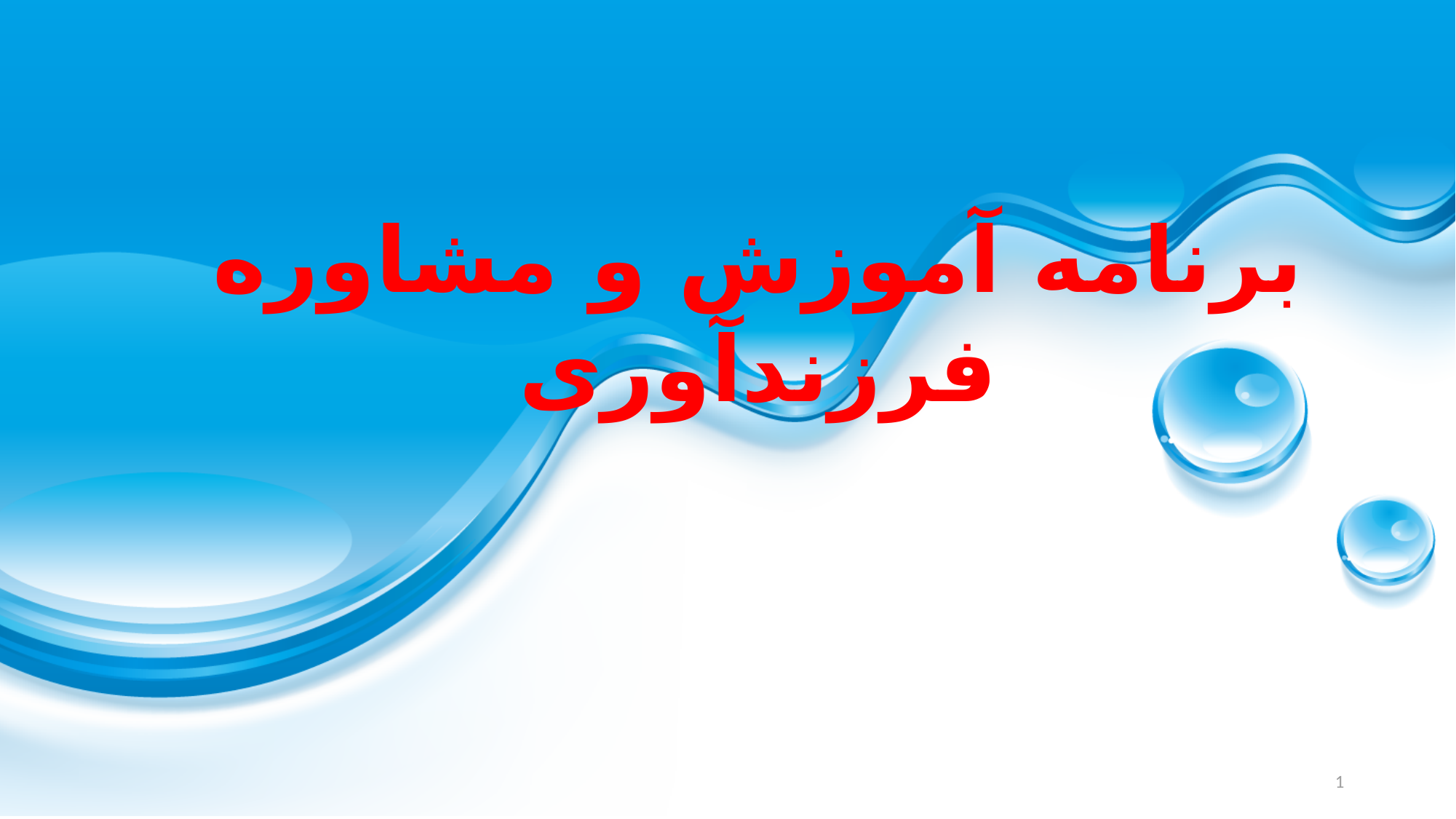

# برنامه آموزش و مشاوره فرزندآوری
1